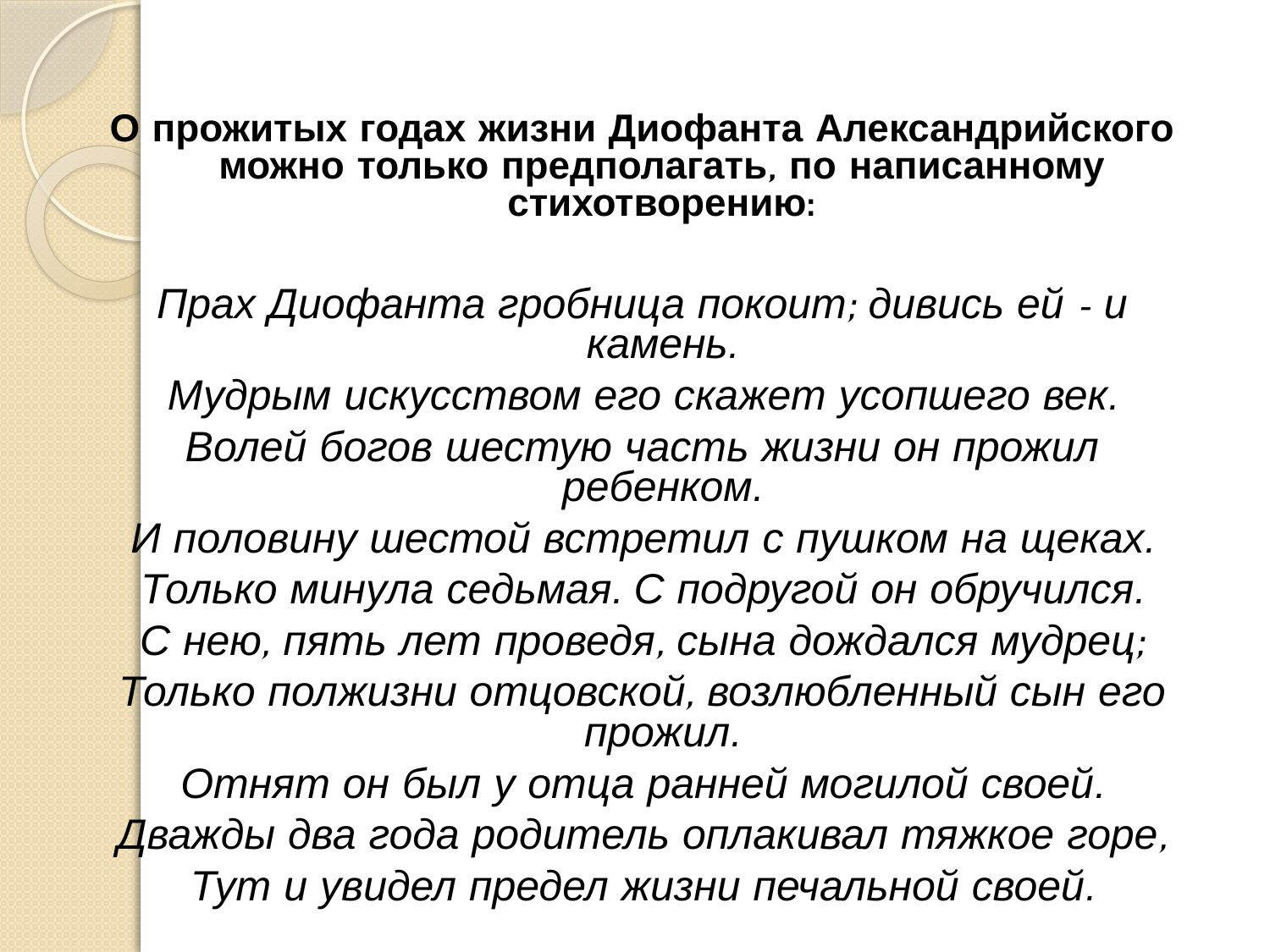

#
О прожитых годах жизни Диофанта Александрийского можно только предполагать, по написанному стихотворению:

Прах Диофанта гробница покоит; дивись ей - и камень.
Мудрым искусством его скажет усопшего век.
Волей богов шестую часть жизни он прожил ребенком.
И половину шестой встретил с пушком на щеках.
Только минула седьмая. С подругой он обручился.
С нею, пять лет проведя, сына дождался мудрец;
Только полжизни отцовской, возлюбленный сын его прожил.
Отнят он был у отца ранней могилой своей.
Дважды два года родитель оплакивал тяжкое горе,
Тут и увидел предел жизни печальной своей.